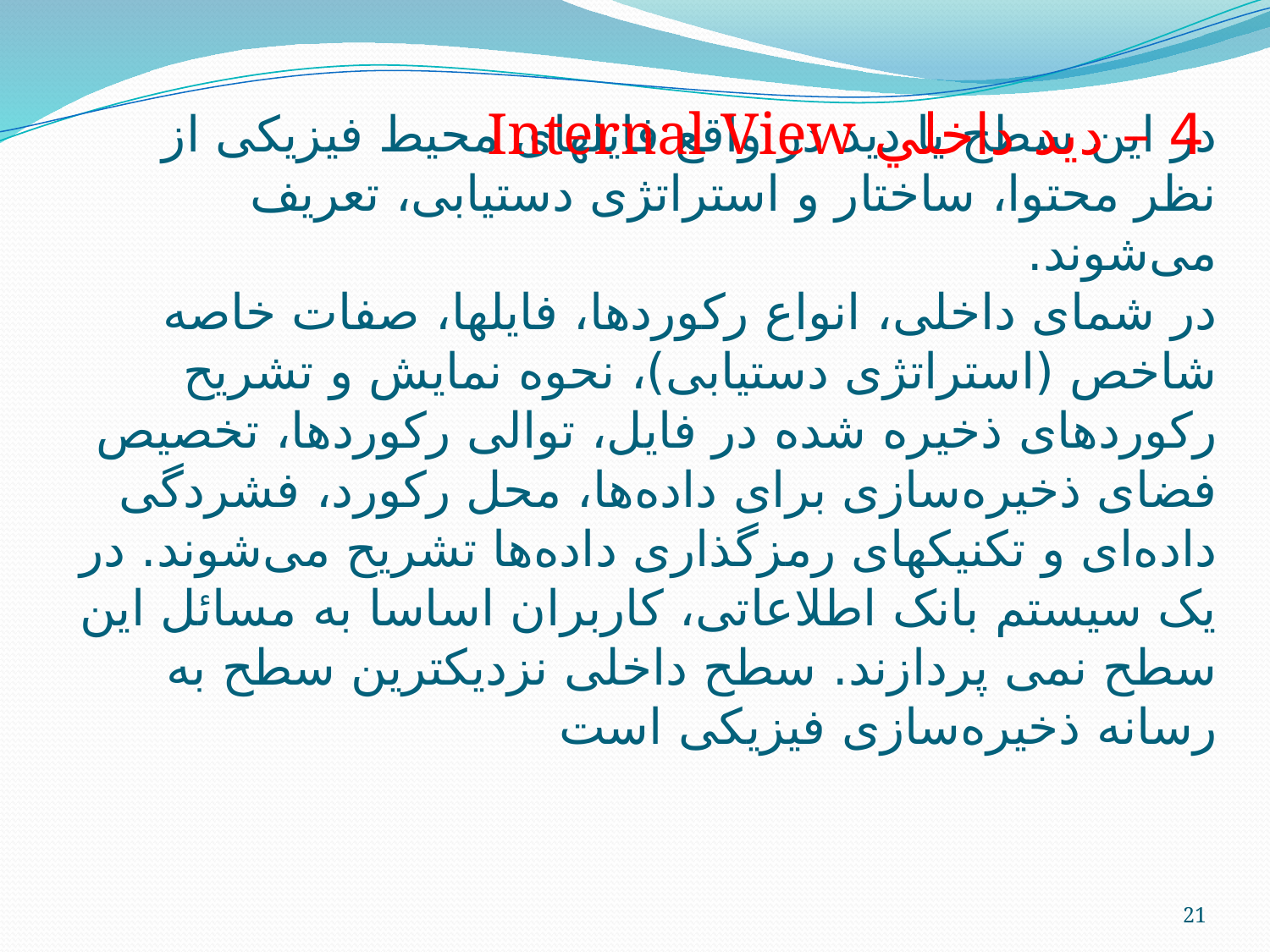

4 – ديد داخلي Internal View
# در اين سطح يا ديد در واقع فايلهای محيط فيزيكی از نظر محتوا، ساختار و استراتژی دستيابی، تعريف می‌شوند. در شمای داخلی، انواع ركوردها، فايلها، صفات خاصه شاخص (استراتژی دستيابی)، نحوه نمايش و تشريح ركوردهای ذخيره شده در فايل، توالی ركوردها، تخصيص فضای ذخيره‌سازی برای داده‌ها، محل ركورد،‌ فشردگی داده‌ای و تكنيكهای رمزگذاری داده‌ها تشريح می‌شوند. در يک سيستم بانک اطلاعاتی، کاربران اساسا به مسائل اين سطح نمی پردازند. سطح داخلی نزديكترين سطح به رسانه ذخيره‌سازی فيزيكی است
21